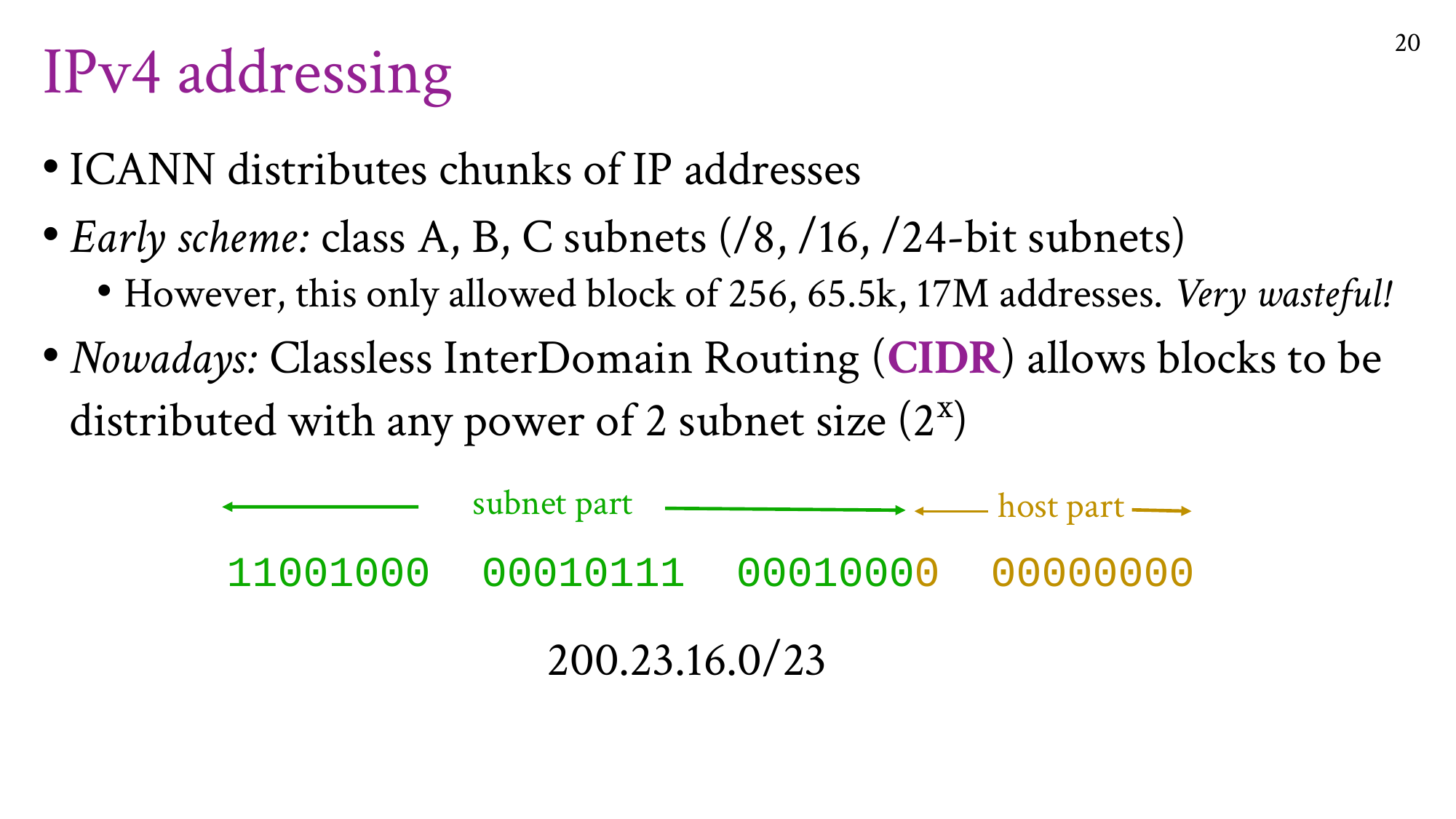

# IPv4 addressing
ICANN distributes chunks of IP addresses
Early scheme: class A, B, C subnets (/8, /16, /24-bit subnets)
However, this only allowed block of 256, 65.5k, 17M addresses. Very wasteful!
Nowadays: Classless InterDomain Routing (CIDR) allows blocks to be distributed with any power of 2 subnet size (2x)
subnet part
host part

11001000  00010111  00010000  00000000
200.23.16.0/23